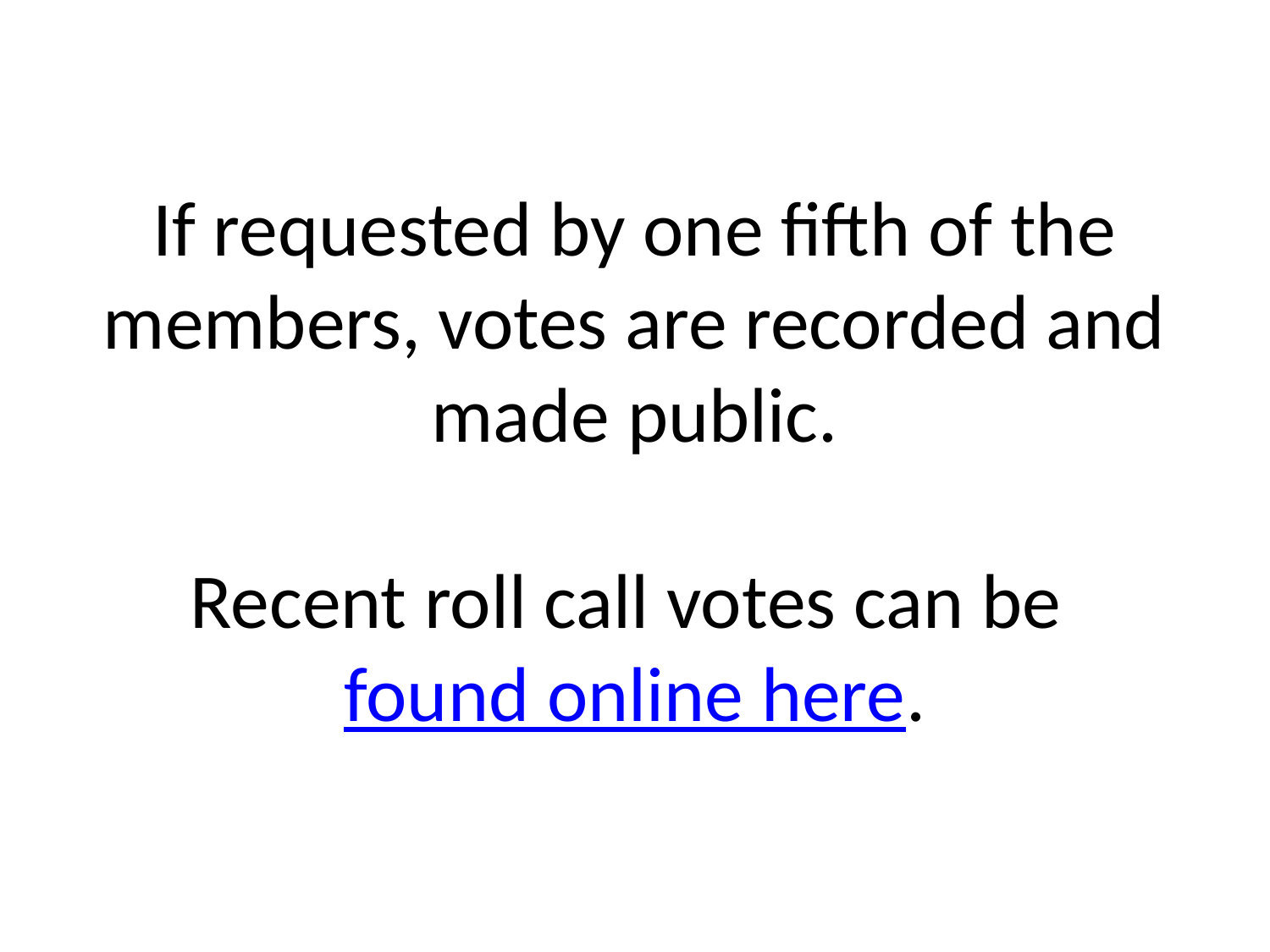

# If requested by one fifth of the members, votes are recorded and made public. Recent roll call votes can be found online here.